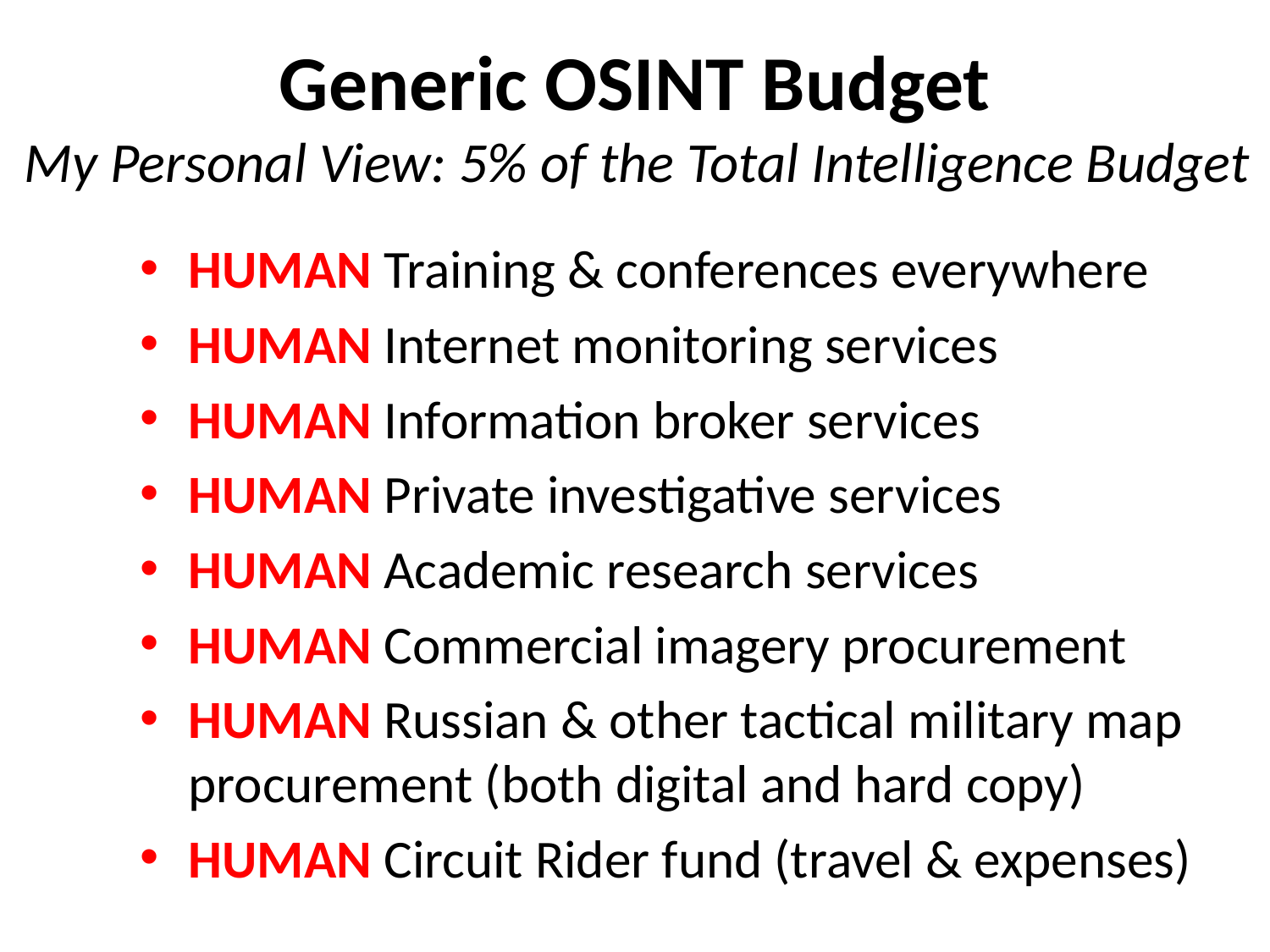

# Generic OSINT Budget
My Personal View: 5% of the Total Intelligence Budget
HUMAN Training & conferences everywhere
HUMAN Internet monitoring services
HUMAN Information broker services
HUMAN Private investigative services
HUMAN Academic research services
HUMAN Commercial imagery procurement
HUMAN Russian & other tactical military map procurement (both digital and hard copy)
HUMAN Circuit Rider fund (travel & expenses)